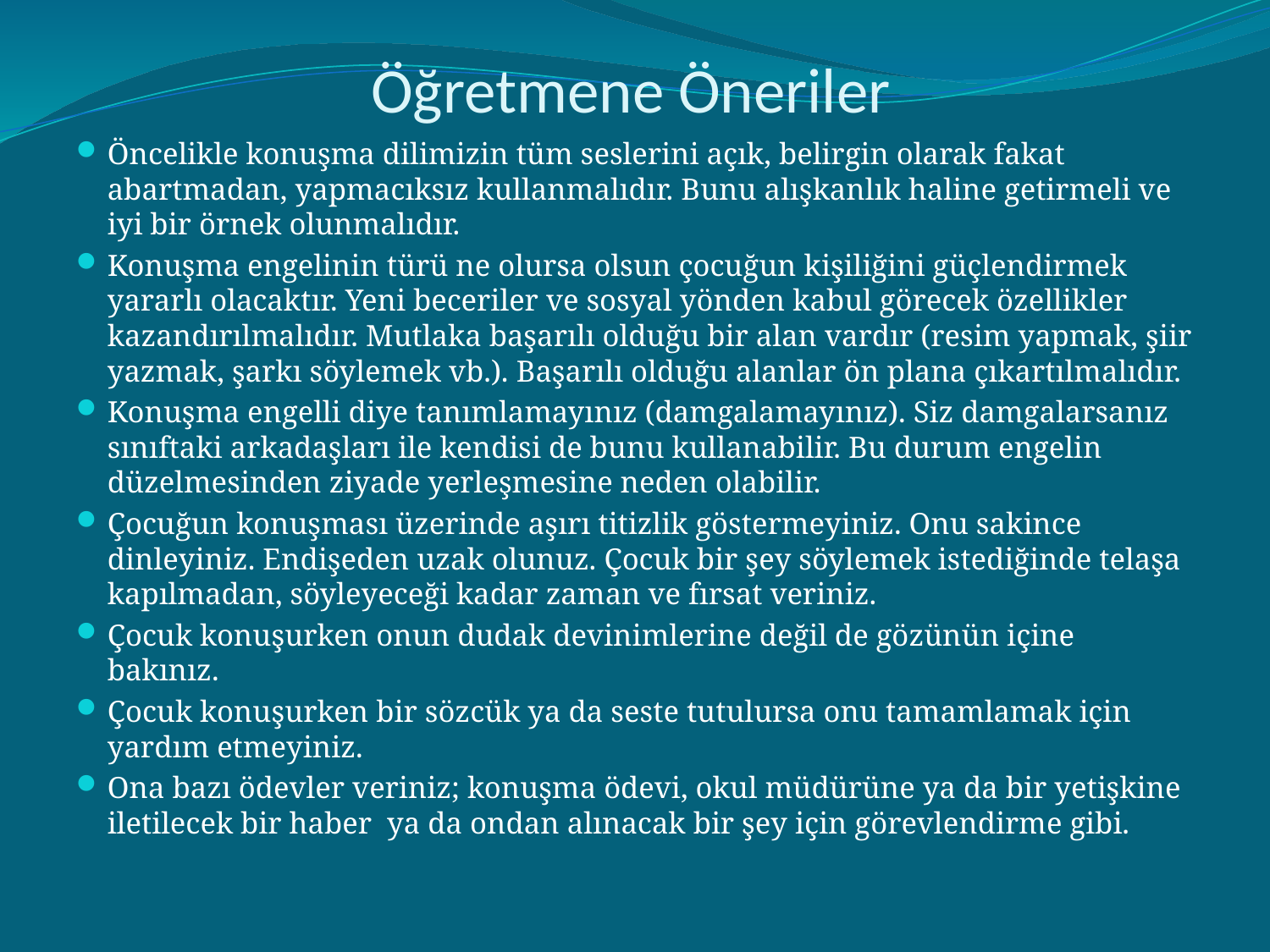

# Öğretmene Öneriler
Öncelikle konuşma dilimizin tüm seslerini açık, belirgin olarak fakat abartmadan, yapmacıksız kullanmalıdır. Bunu alışkanlık haline getirmeli ve iyi bir örnek olunmalıdır.
Konuşma engelinin türü ne olursa olsun çocuğun kişiliğini güçlendirmek yararlı olacaktır. Yeni beceriler ve sosyal yönden kabul görecek özellikler kazandırılmalıdır. Mutlaka başarılı olduğu bir alan vardır (resim yapmak, şiir yazmak, şarkı söylemek vb.). Başarılı olduğu alanlar ön plana çıkartılmalıdır.
Konuşma engelli diye tanımlamayınız (damgalamayınız). Siz damgalarsanız sınıftaki arkadaşları ile kendisi de bunu kullanabilir. Bu durum engelin düzelmesinden ziyade yerleşmesine neden olabilir.
Çocuğun konuşması üzerinde aşırı titizlik göstermeyiniz. Onu sakince dinleyiniz. Endişeden uzak olunuz. Çocuk bir şey söylemek istediğinde telaşa kapılmadan, söyleyeceği kadar zaman ve fırsat veriniz.
Çocuk konuşurken onun dudak devinimlerine değil de gözünün içine bakınız.
Çocuk konuşurken bir sözcük ya da seste tutulursa onu tamamlamak için yardım etmeyiniz.
Ona bazı ödevler veriniz; konuşma ödevi, okul müdürüne ya da bir yetişkine iletilecek bir haber  ya da ondan alınacak bir şey için görevlendirme gibi.